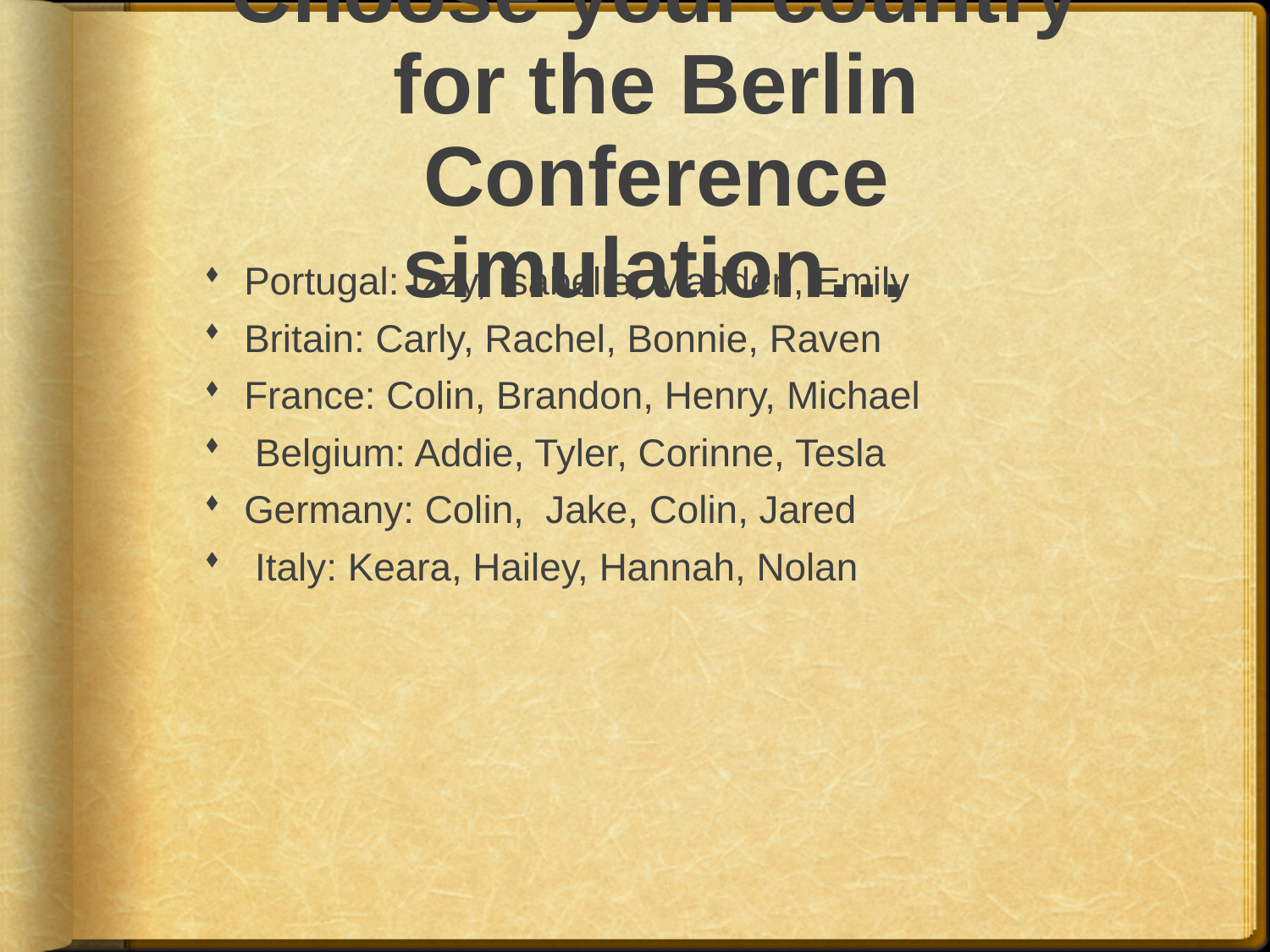

# Choose your country for the Berlin Conference simulation…
Portugal: Izzy, Isabelle, Madden, Emily
Britain: Carly, Rachel, Bonnie, Raven
France: Colin, Brandon, Henry, Michael
 Belgium: Addie, Tyler, Corinne, Tesla
Germany: Colin,  Jake, Colin, Jared
 Italy: Keara, Hailey, Hannah, Nolan